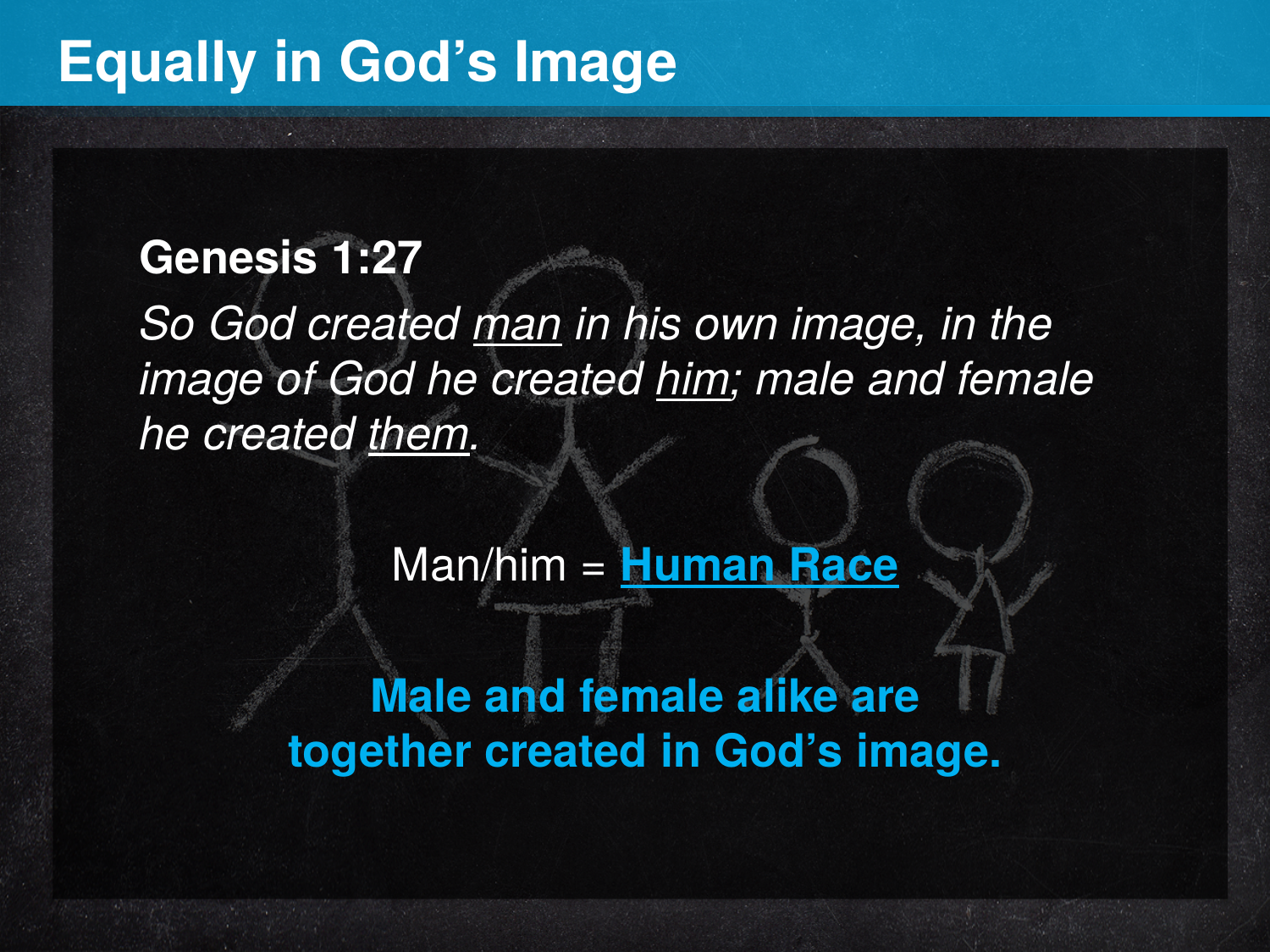

Equally in God’s Image

Genesis 1:27
So God created man in his own image, in the image of God he created him; male and female he created them.

Man/him = Human Race

Male and female alike are
together created in God’s image.